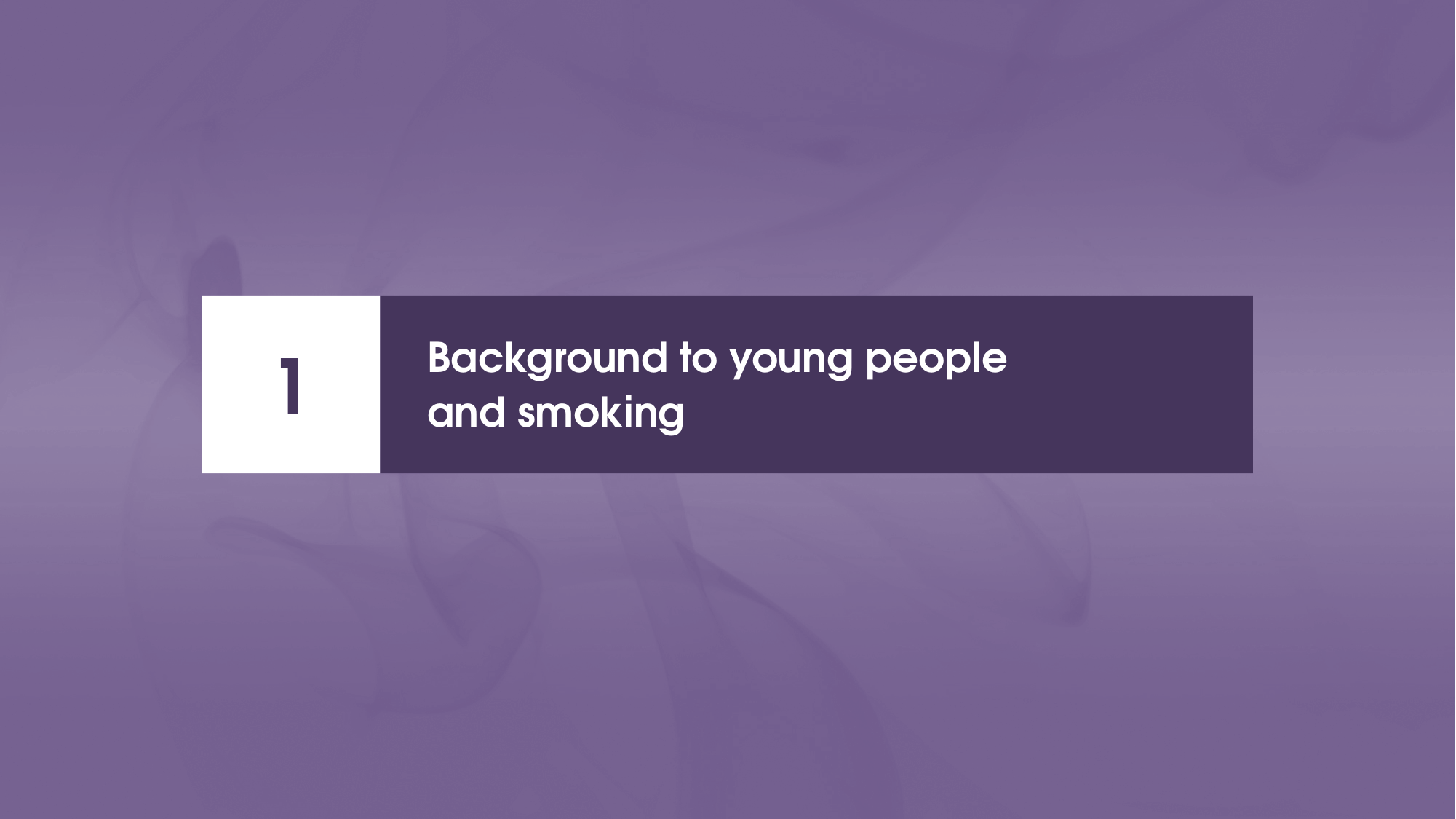

1
Background to young people
and smoking